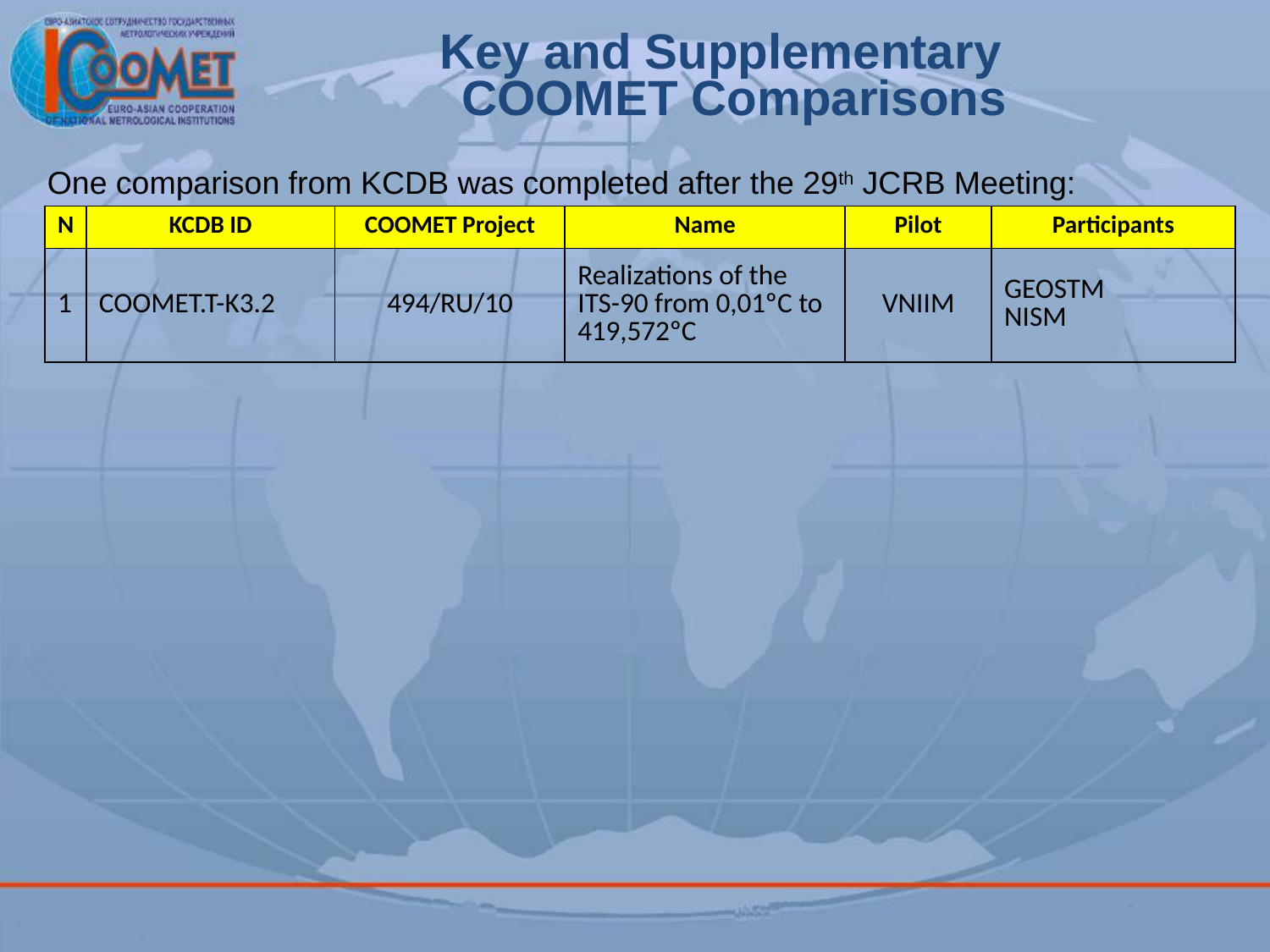

Key and Supplementary
 COOMET Comparisons
One comparison from KCDB was completed after the 29th JCRB Meeting:
| N | KCDB ID | COOMET Project | Name | Pilot | Participants |
| --- | --- | --- | --- | --- | --- |
| 1 | COOMET.T-K3.2 | 494/RU/10 | Realizations of the ITS-90 from 0,01ºC to 419,572ºC | VNIIM | GEOSTM NISM |